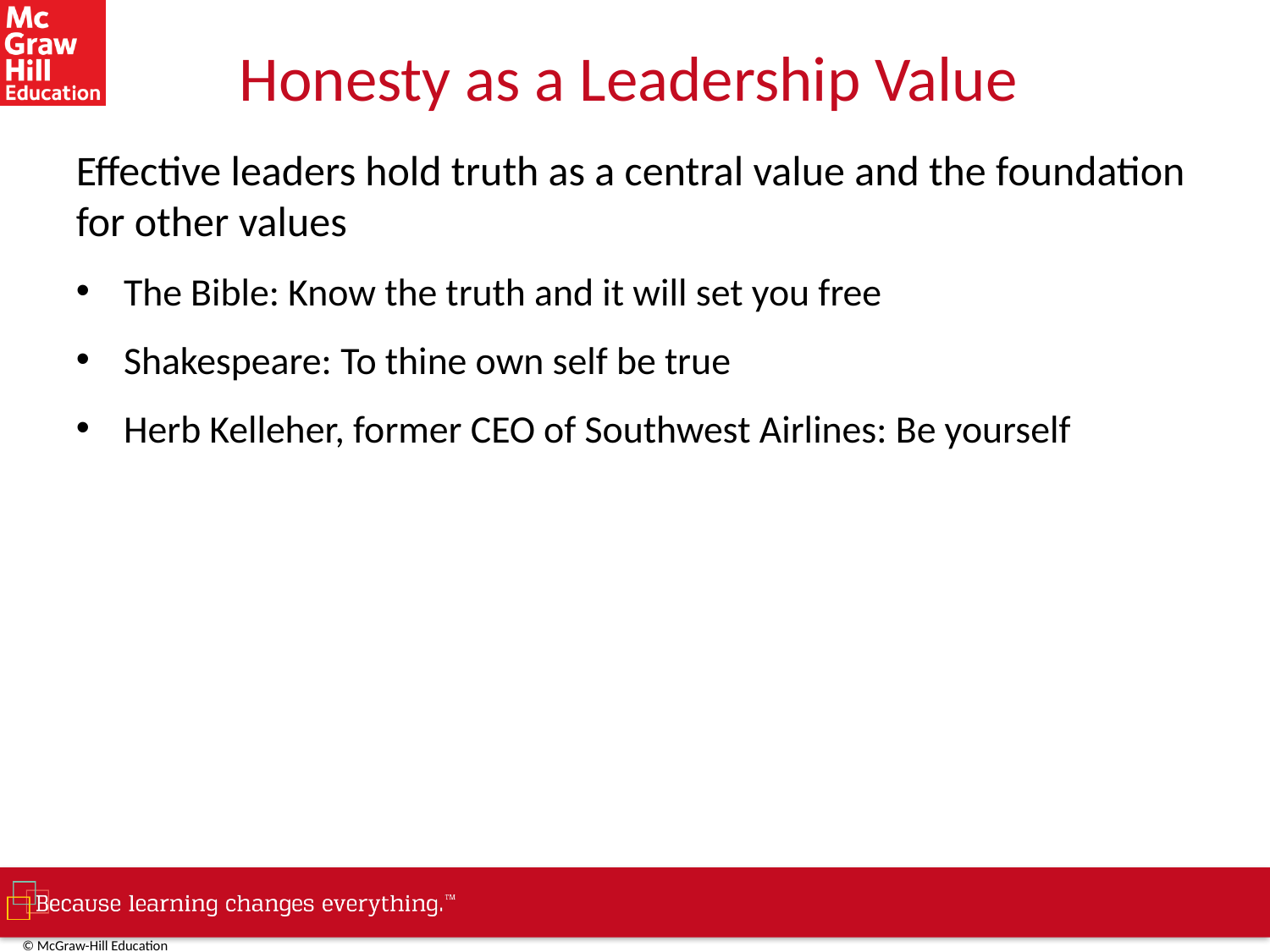

# Honesty as a Leadership Value
Effective leaders hold truth as a central value and the foundation for other values
The Bible: Know the truth and it will set you free
Shakespeare: To thine own self be true
Herb Kelleher, former CEO of Southwest Airlines: Be yourself